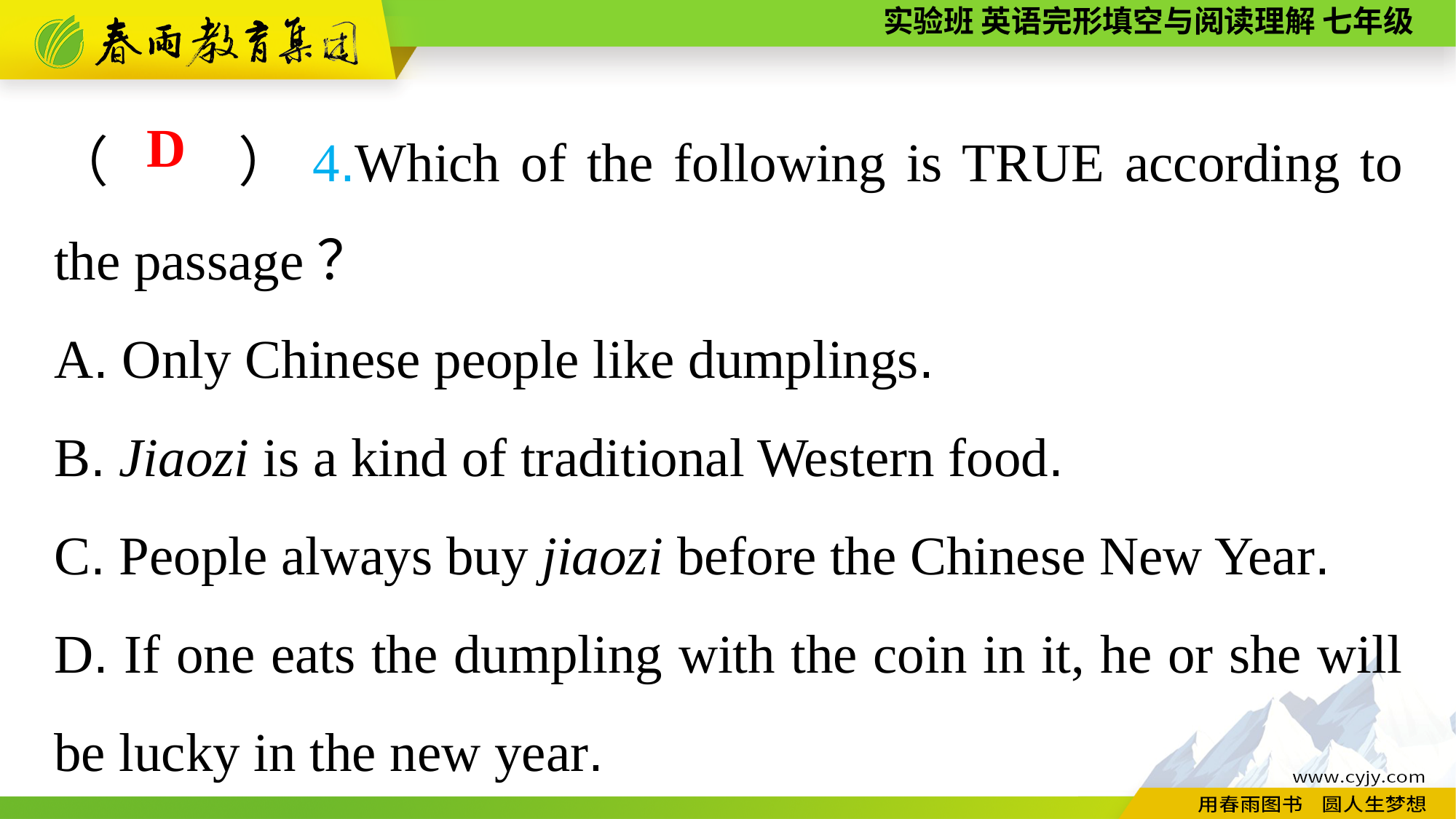

（　　）4.Which of the following is TRUE according to the passage？
A. Only Chinese people like dumplings.
B. Jiaozi is a kind of traditional Western food.
C. People always buy jiaozi before the Chinese New Year.
D. If one eats the dumpling with the coin in it, he or she will be lucky in the new year.
D